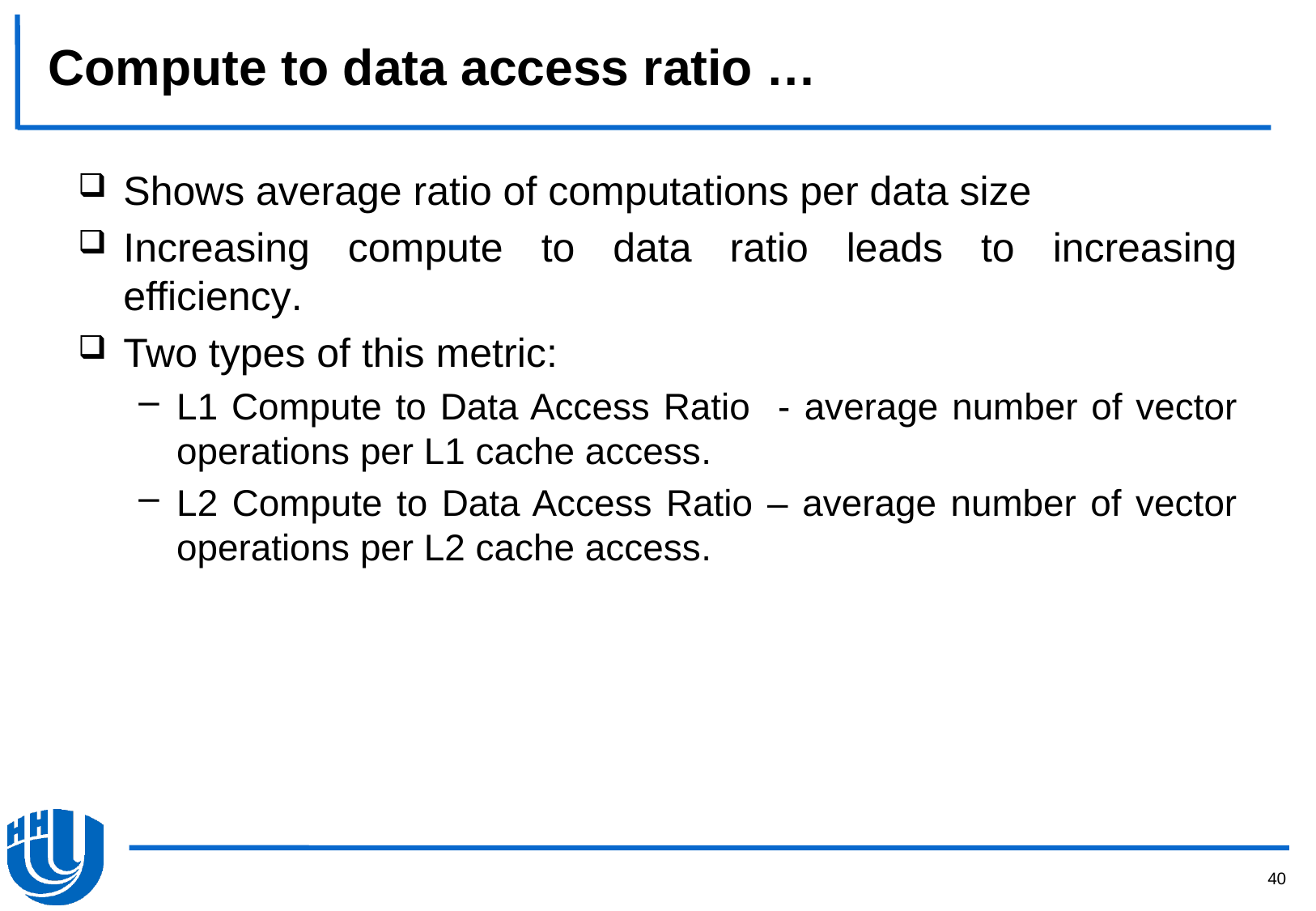

# Compute to data access ratio …
Shows average ratio of computations per data size
Increasing compute to data ratio leads to increasing efficiency.
Two types of this metric:
L1 Compute to Data Access Ratio  - average number of vector operations per L1 cache access.
L2 Compute to Data Access Ratio – average number of vector operations per L2 cache access.
40